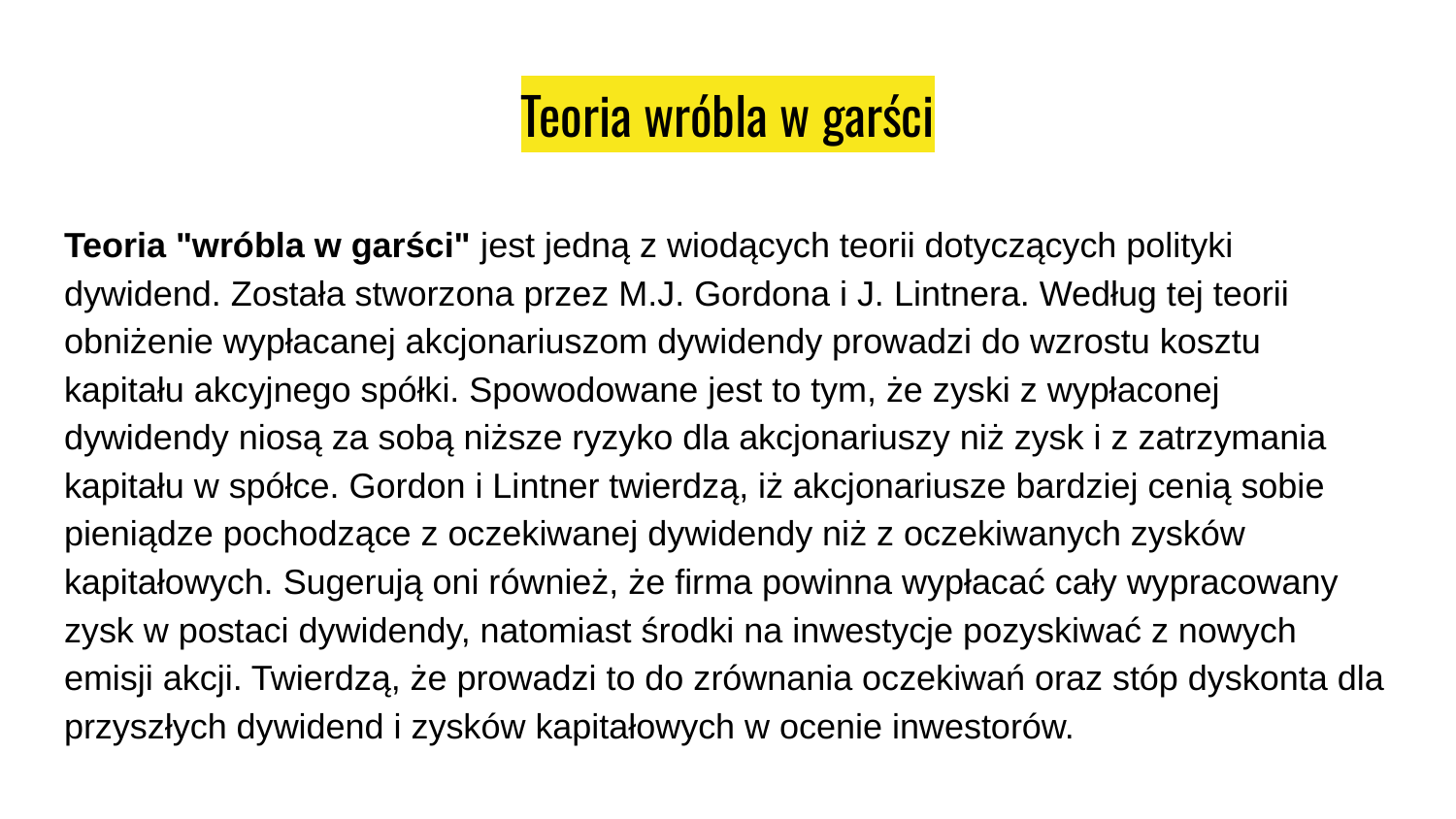

# Teoria wróbla w garści

Teoria "wróbla w garści" jest jedną z wiodących teorii dotyczących polityki dywidend. Została stworzona przez M.J. Gordona i J. Lintnera. Według tej teorii obniżenie wypłacanej akcjonariuszom dywidendy prowadzi do wzrostu kosztu kapitału akcyjnego spółki. Spowodowane jest to tym, że zyski z wypłaconej dywidendy niosą za sobą niższe ryzyko dla akcjonariuszy niż zysk i z zatrzymania kapitału w spółce. Gordon i Lintner twierdzą, iż akcjonariusze bardziej cenią sobie pieniądze pochodzące z oczekiwanej dywidendy niż z oczekiwanych zysków kapitałowych. Sugerują oni również, że firma powinna wypłacać cały wypracowany zysk w postaci dywidendy, natomiast środki na inwestycje pozyskiwać z nowych emisji akcji. Twierdzą, że prowadzi to do zrównania oczekiwań oraz stóp dyskonta dla przyszłych dywidend i zysków kapitałowych w ocenie inwestorów.